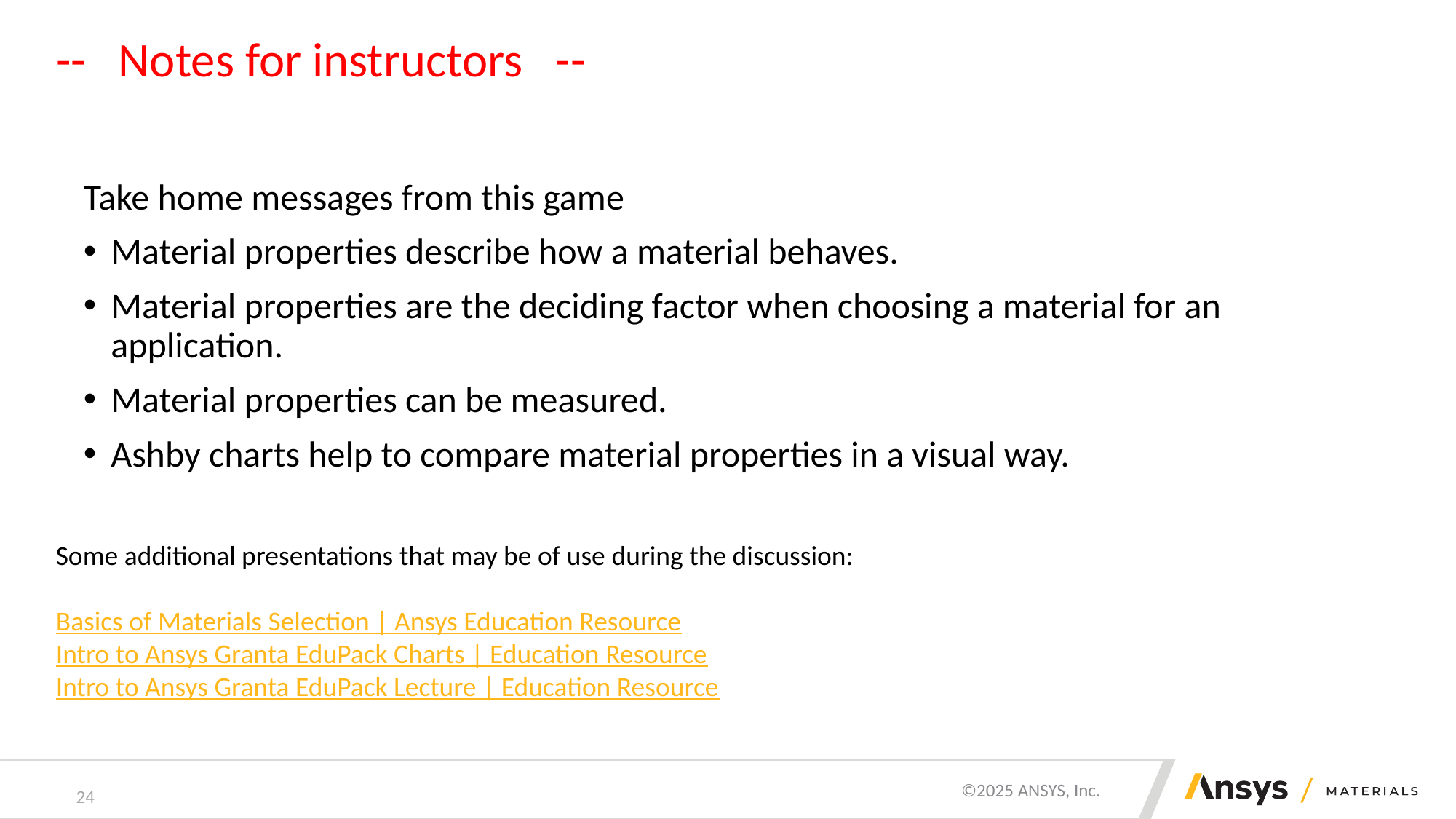

--   Notes for instructors   --
Take home messages from this game
Material properties describe how a material behaves.
Material properties are the deciding factor when choosing a material for an application.
Material properties can be measured.
Ashby charts help to compare material properties in a visual way.

Some additional presentations that may be of use during the discussion:

Basics of Materials Selection | Ansys Education Resource
Intro to Ansys Granta EduPack Charts | Education Resource
Intro to Ansys Granta EduPack Lecture | Education Resource
24